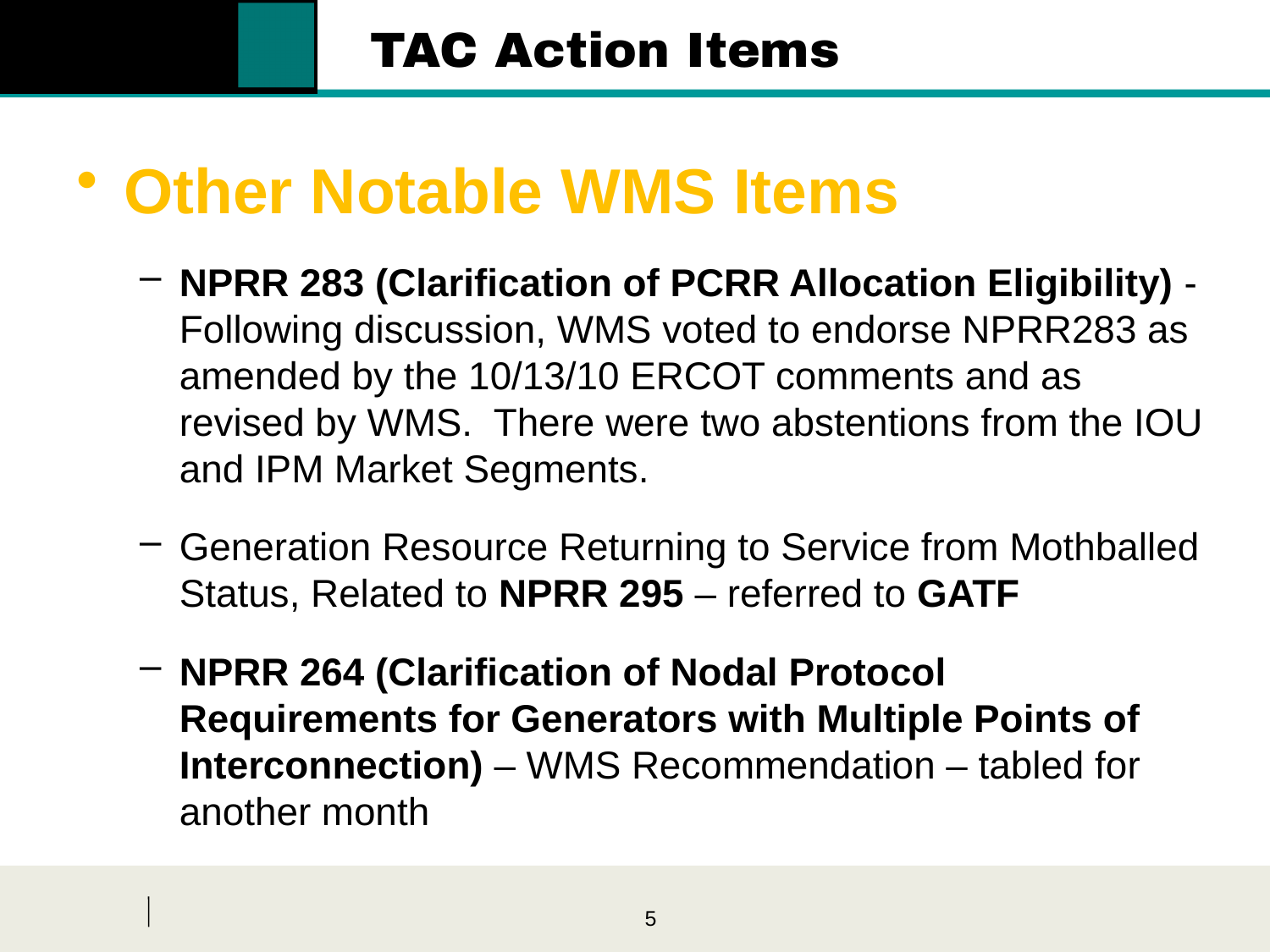

# TAC Action Items
Other Notable WMS Items
NPRR 283 (Clarification of PCRR Allocation Eligibility) - Following discussion, WMS voted to endorse NPRR283 as amended by the 10/13/10 ERCOT comments and as revised by WMS.  There were two abstentions from the IOU and IPM Market Segments.
Generation Resource Returning to Service from Mothballed Status, Related to NPRR 295 – referred to GATF
NPRR 264 (Clarification of Nodal Protocol Requirements for Generators with Multiple Points of Interconnection) – WMS Recommendation – tabled for another month